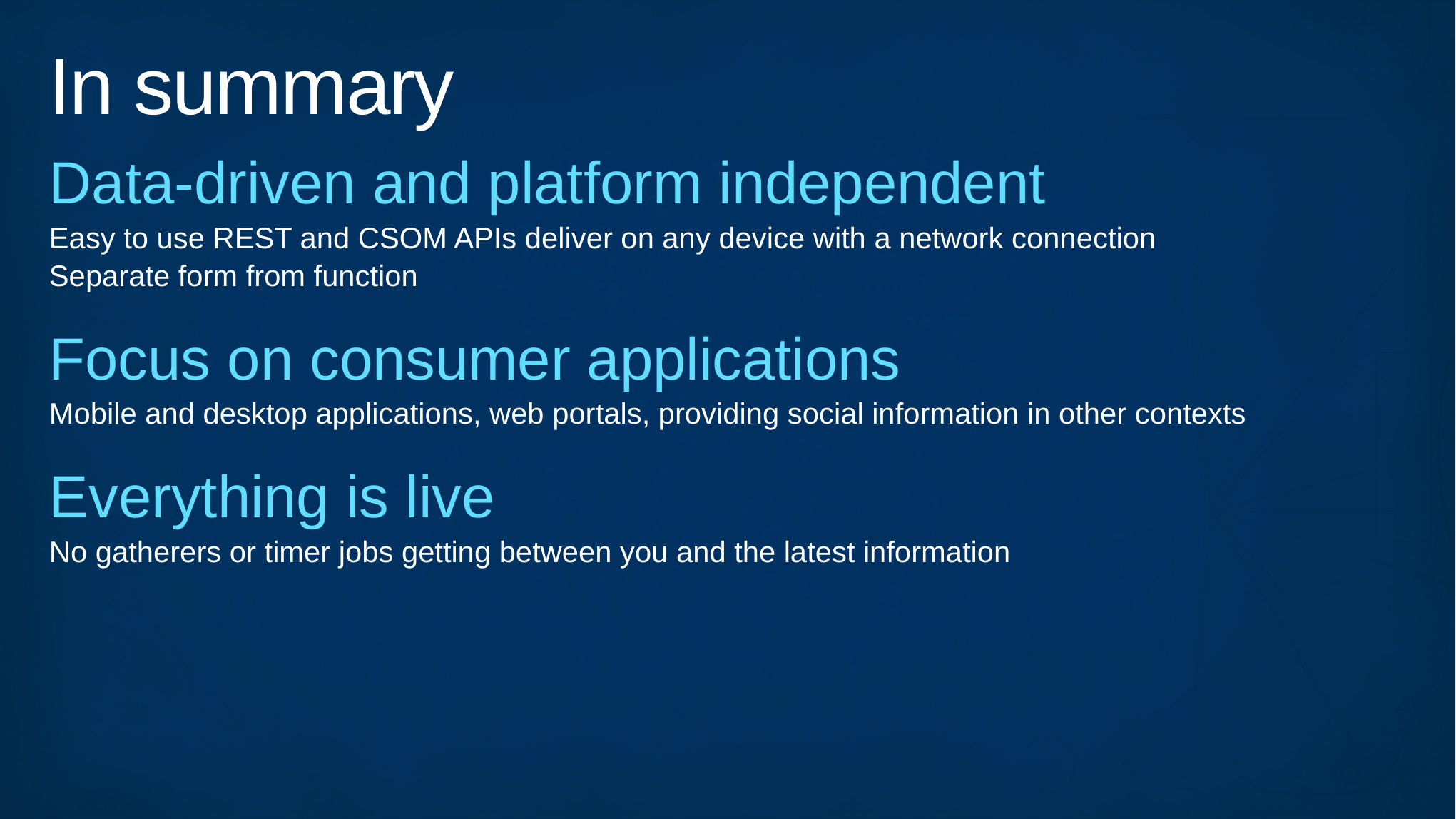

# In summary
Data-driven and platform independent
Easy to use REST and CSOM APIs deliver on any device with a network connection
Separate form from function
Focus on consumer applications
Mobile and desktop applications, web portals, providing social information in other contexts
Everything is live
No gatherers or timer jobs getting between you and the latest information